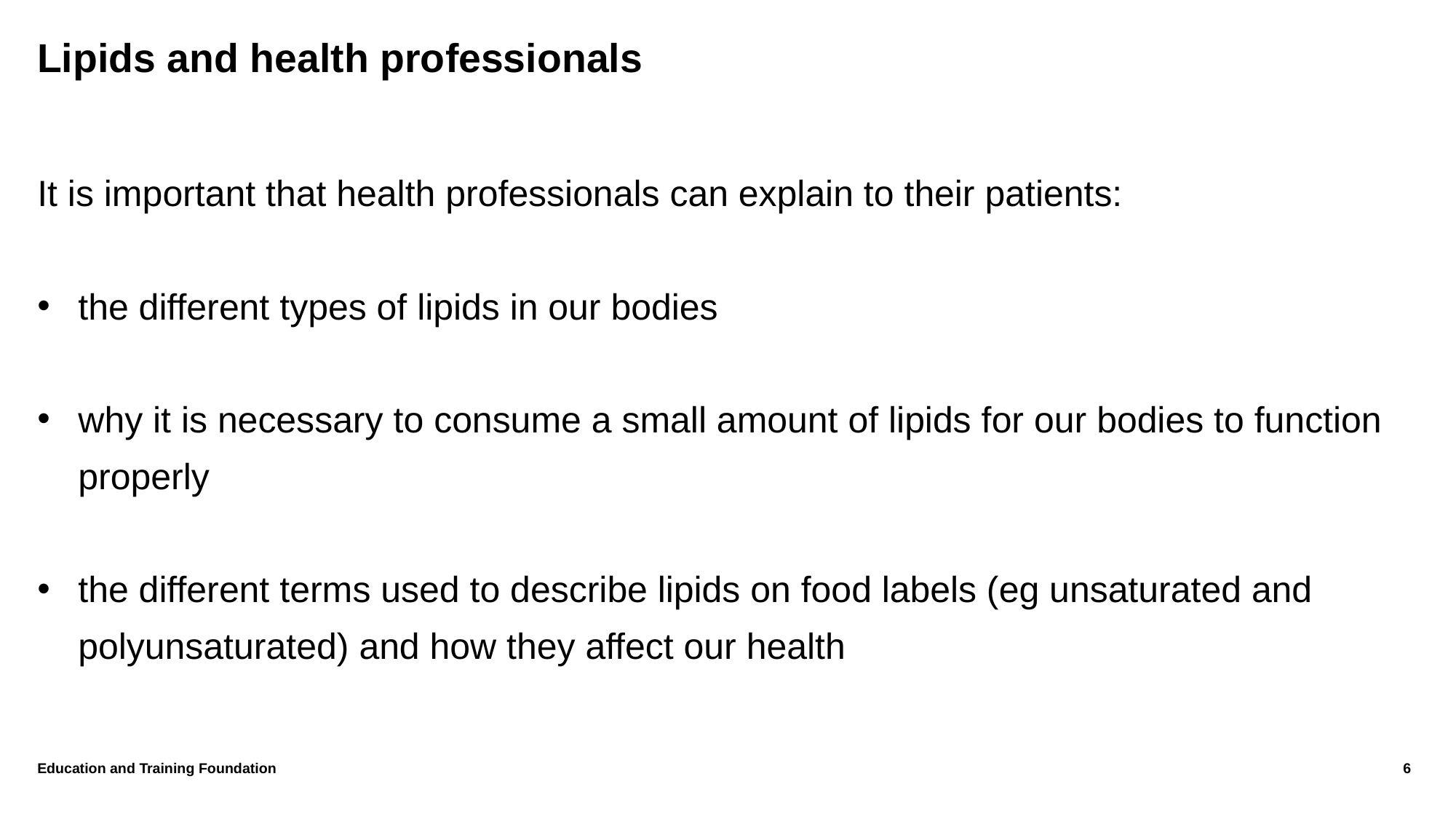

# Lipids and health professionals
It is important that health professionals can explain to their patients:

the different types of lipids in our bodies

why it is necessary to consume a small amount of lipids for our bodies to function properly

the different terms used to describe lipids on food labels (eg unsaturated and polyunsaturated) and how they affect our health
Education and Training Foundation
6